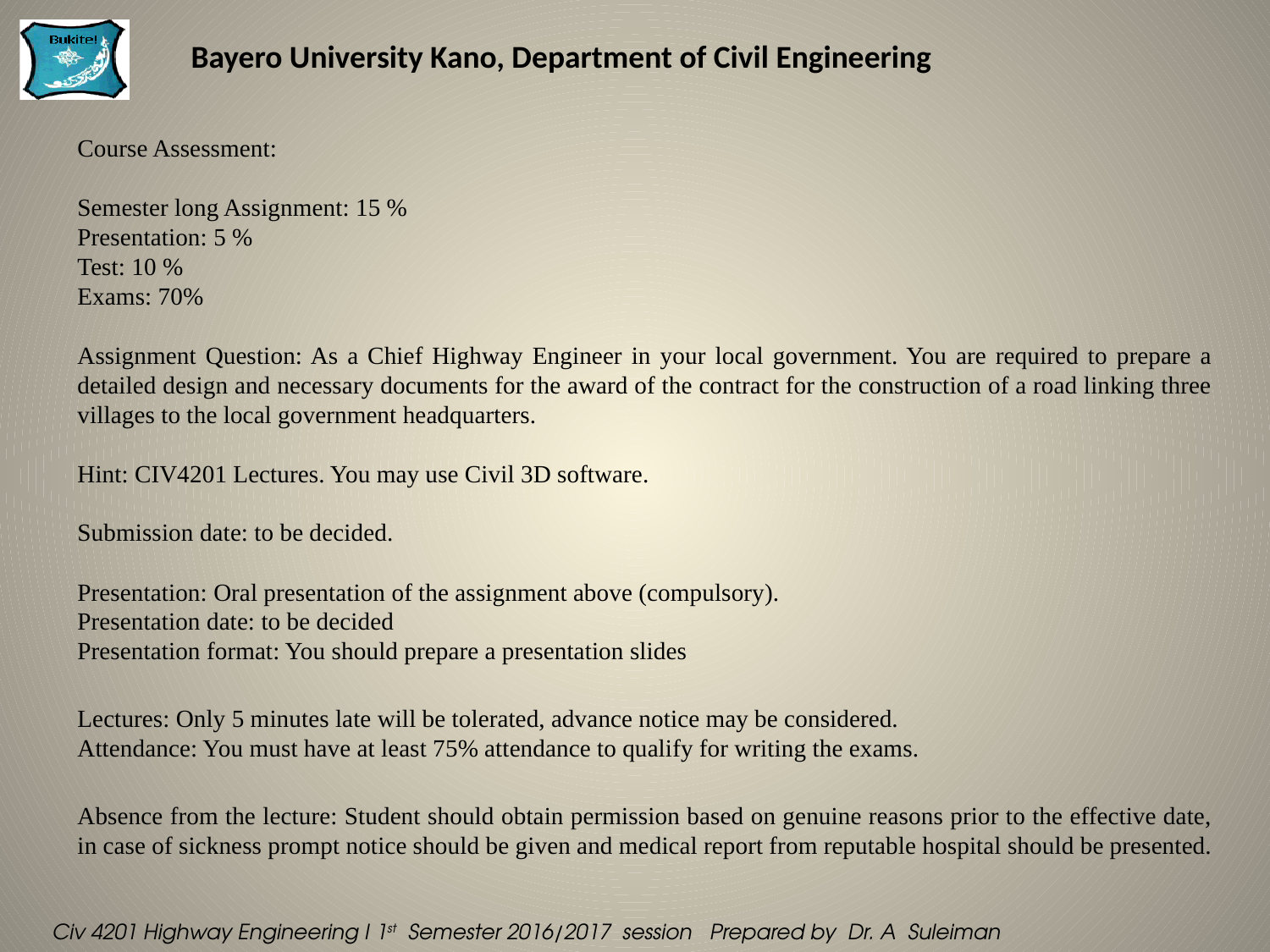

Course Assessment:

Semester long Assignment: 15 %
Presentation: 5 %
Test: 10 %
Exams: 70%

Assignment Question: As a Chief Highway Engineer in your local government. You are required to prepare a detailed design and necessary documents for the award of the contract for the construction of a road linking three villages to the local government headquarters.

Hint: CIV4201 Lectures. You may use Civil 3D software.

Submission date: to be decided.

Presentation: Oral presentation of the assignment above (compulsory).
Presentation date: to be decided
Presentation format: You should prepare a presentation slides

Lectures: Only 5 minutes late will be tolerated, advance notice may be considered.
Attendance: You must have at least 75% attendance to qualify for writing the exams.

Absence from the lecture: Student should obtain permission based on genuine reasons prior to the effective date, in case of sickness prompt notice should be given and medical report from reputable hospital should be presented.